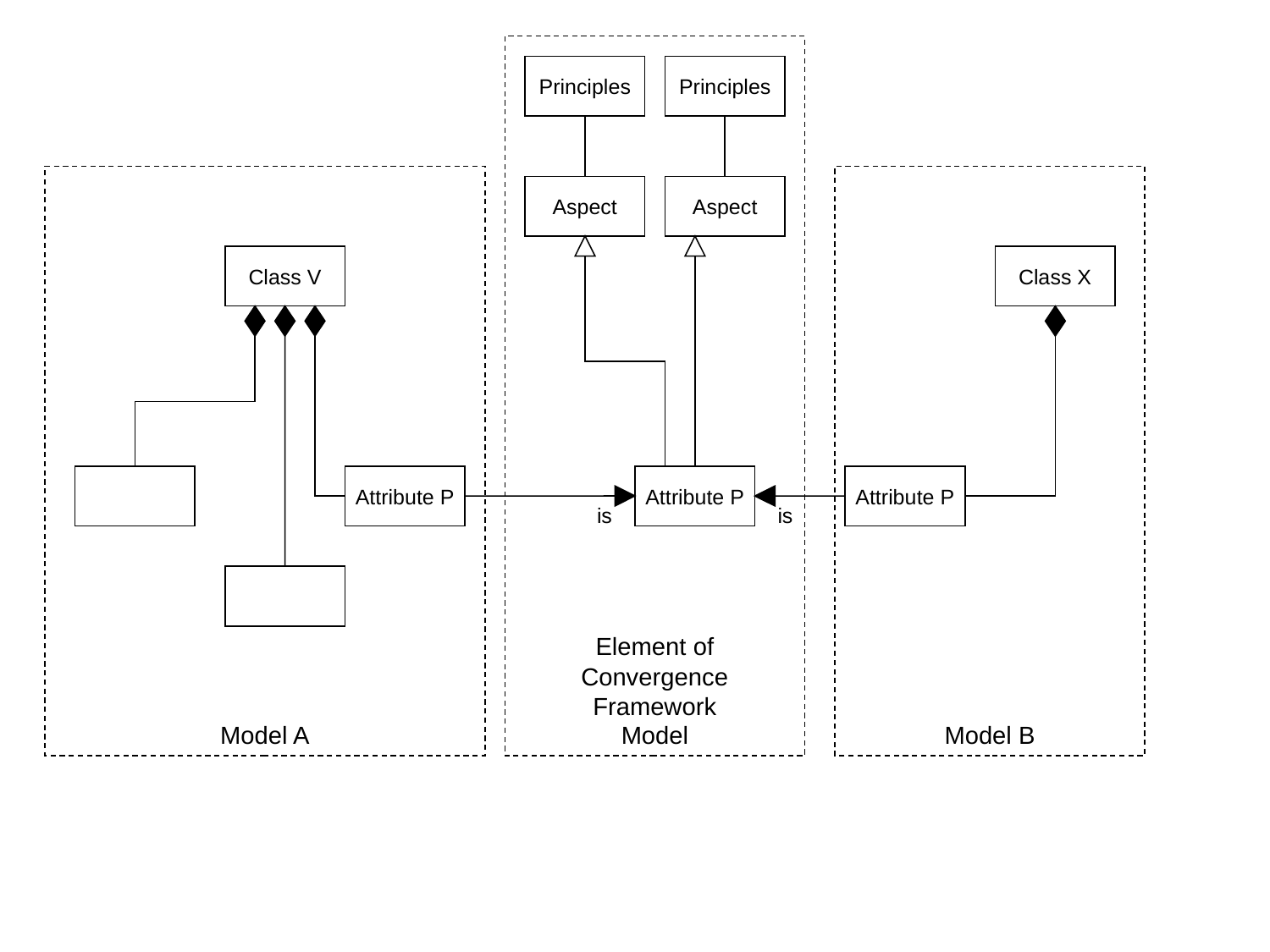

Element of
Convergence
Framework
Model
Principles
Principles
Model A
Model B
Aspect
Aspect

Class V
Class X

Attribute P
Attribute P
Attribute P

is
is